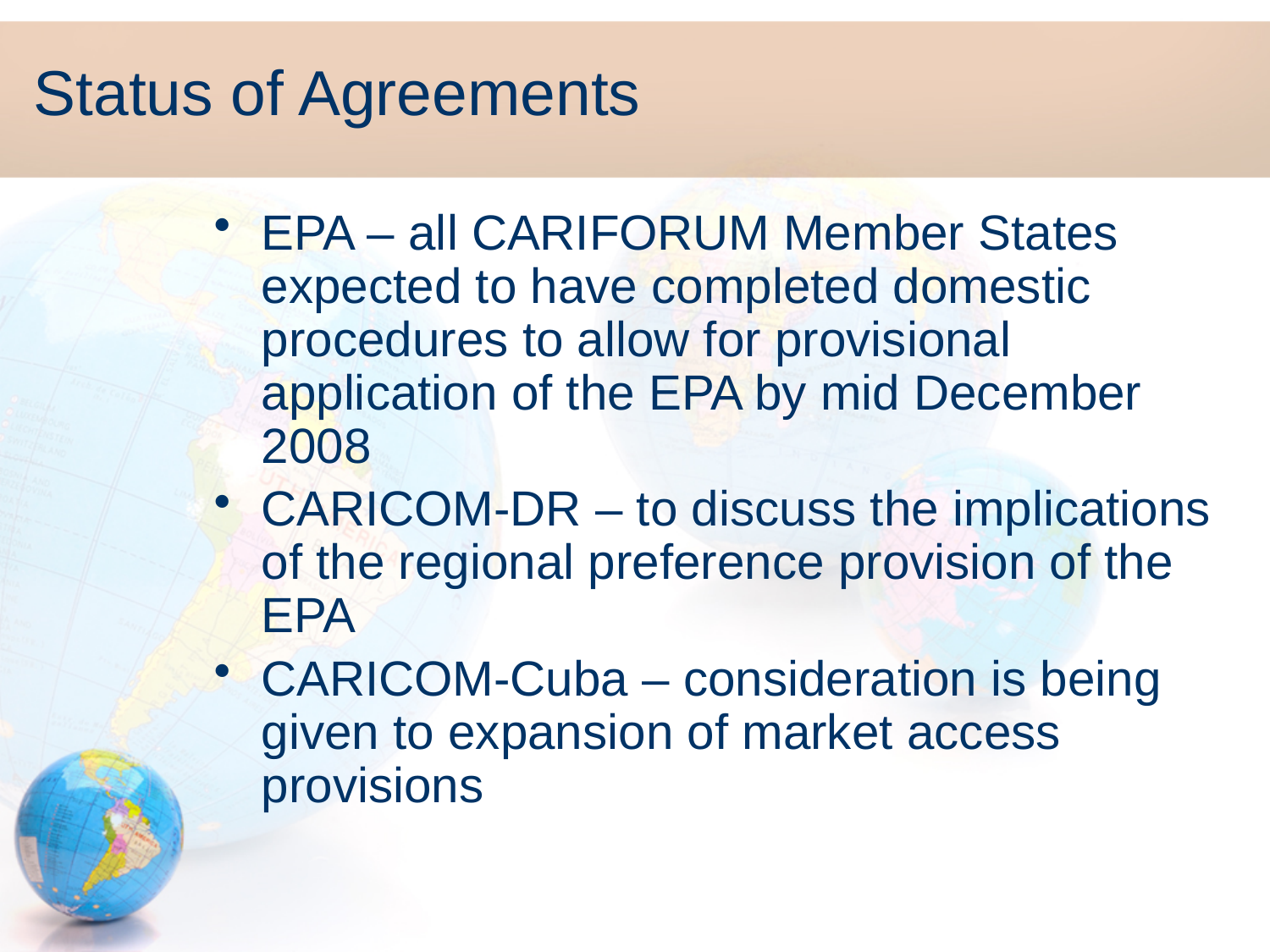

# Status of Agreements
EPA – all CARIFORUM Member States expected to have completed domestic procedures to allow for provisional application of the EPA by mid December 2008
CARICOM-DR – to discuss the implications of the regional preference provision of the EPA
CARICOM-Cuba – consideration is being given to expansion of market access provisions